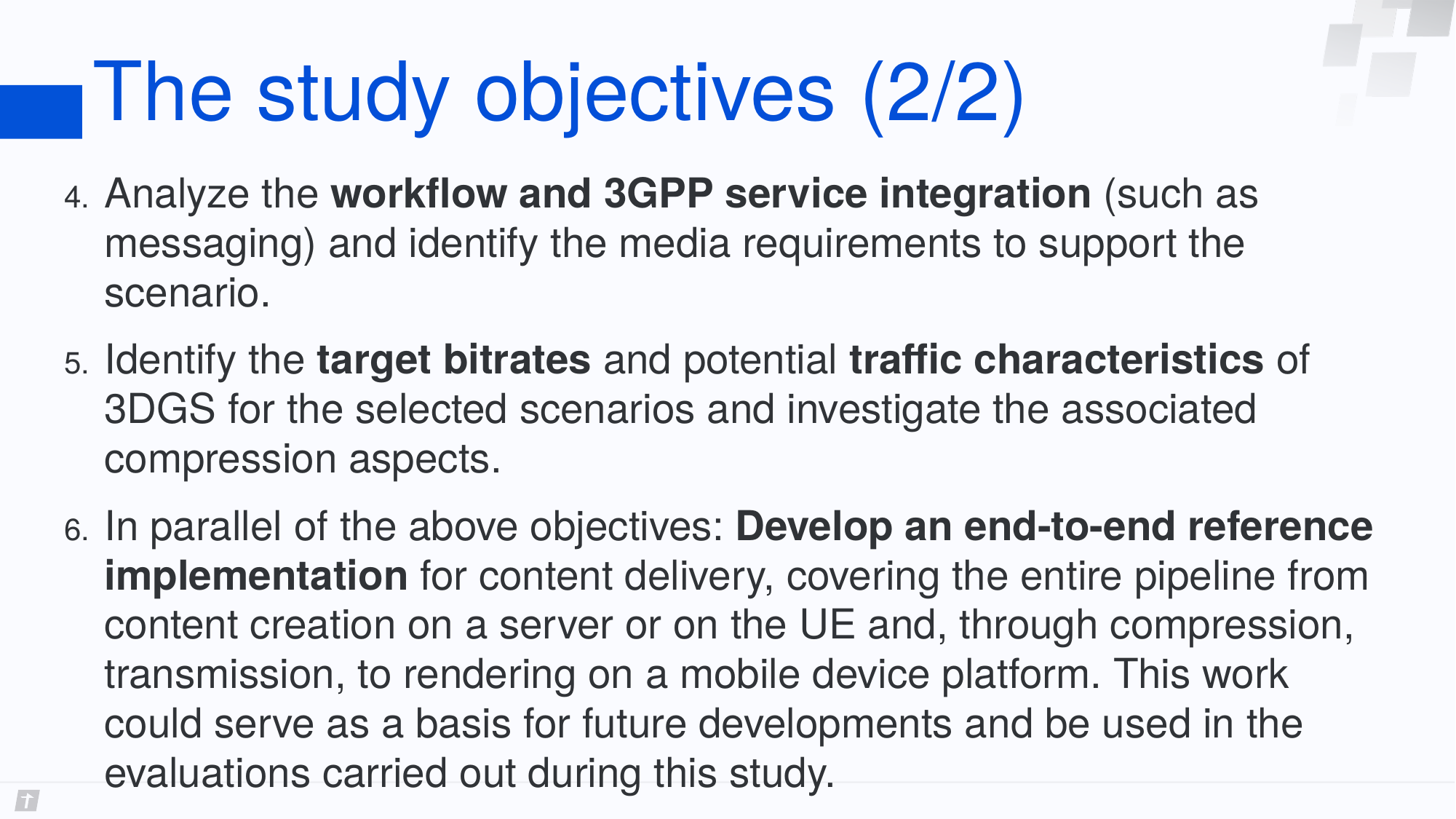

# The study objectives (2/2)
Analyze the workflow and 3GPP service integration (such as messaging) and identify the media requirements to support the scenario.
Identify the target bitrates and potential traffic characteristics of 3DGS for the selected scenarios and investigate the associated compression aspects.
In parallel of the above objectives: Develop an end-to-end reference implementation for content delivery, covering the entire pipeline from content creation on a server or on the UE and, through compression, transmission, to rendering on a mobile device platform. This work could serve as a basis for future developments and be used in the evaluations carried out during this study.